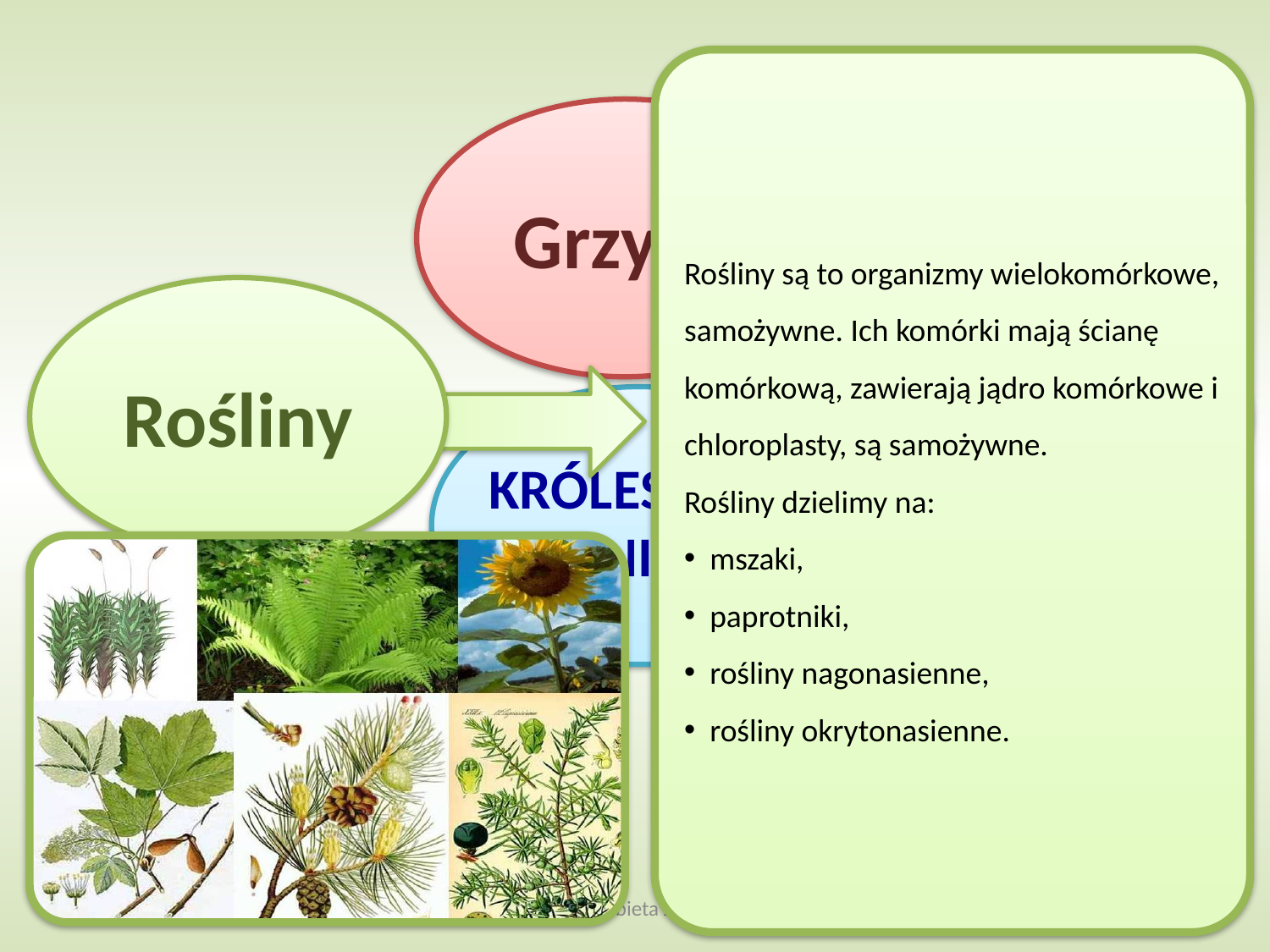

Rośliny są to organizmy wielokomórkowe, samożywne. Ich komórki mają ścianę komórkową, zawierają jądro komórkowe i chloroplasty, są samożywne.
Rośliny dzielimy na:
  mszaki,
  paprotniki,
  rośliny nagonasienne,
  rośliny okrytonasienne.
Grzyby
Rośliny

Zwierzęta

KRÓLESTWA
ORGANIZMÓW

Protisty
Bakterie
Autor: Elżbieta Jarębska